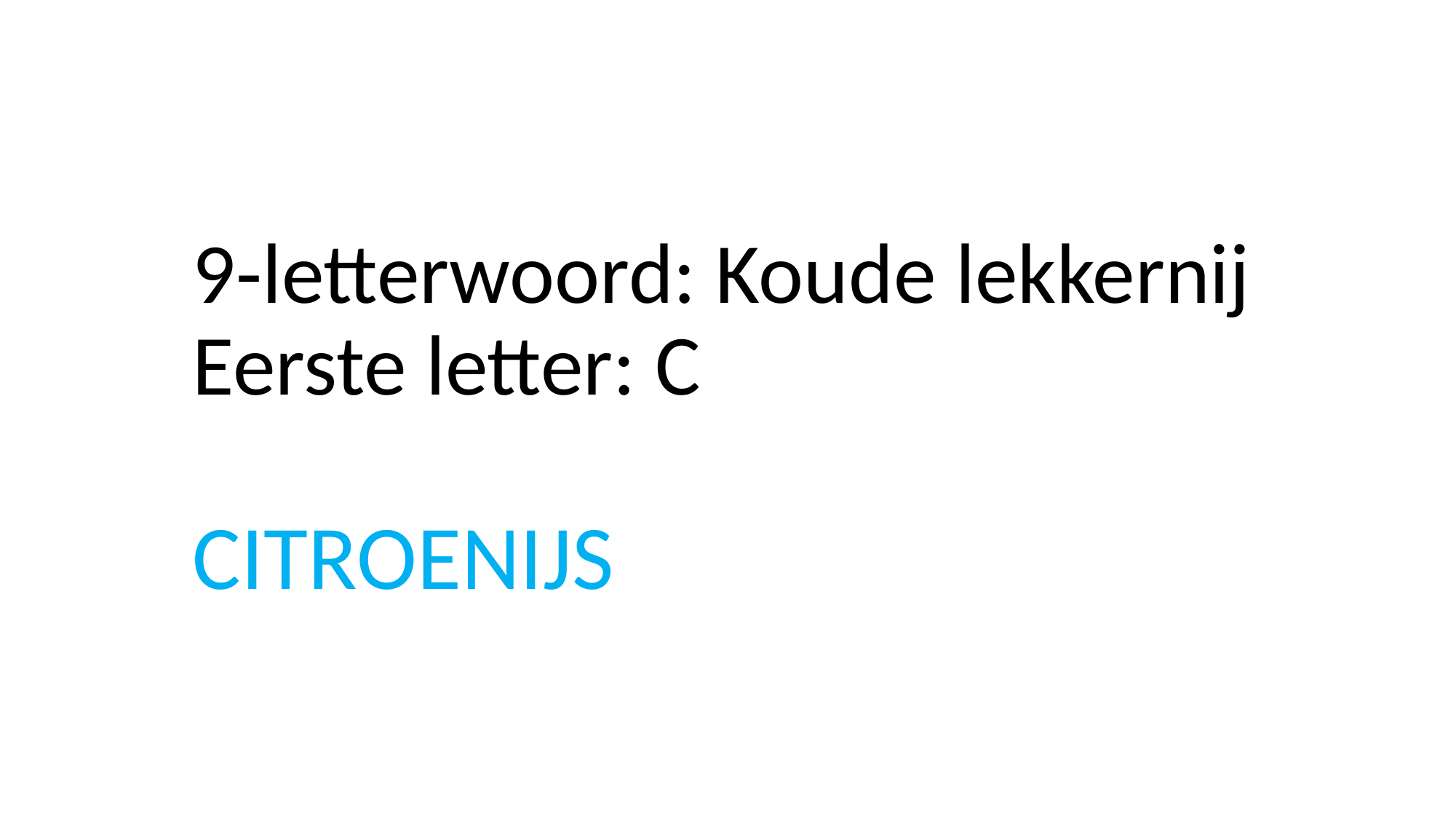

# 9-letterwoord: Koude lekkernij Eerste letter: C
CITROENIJS